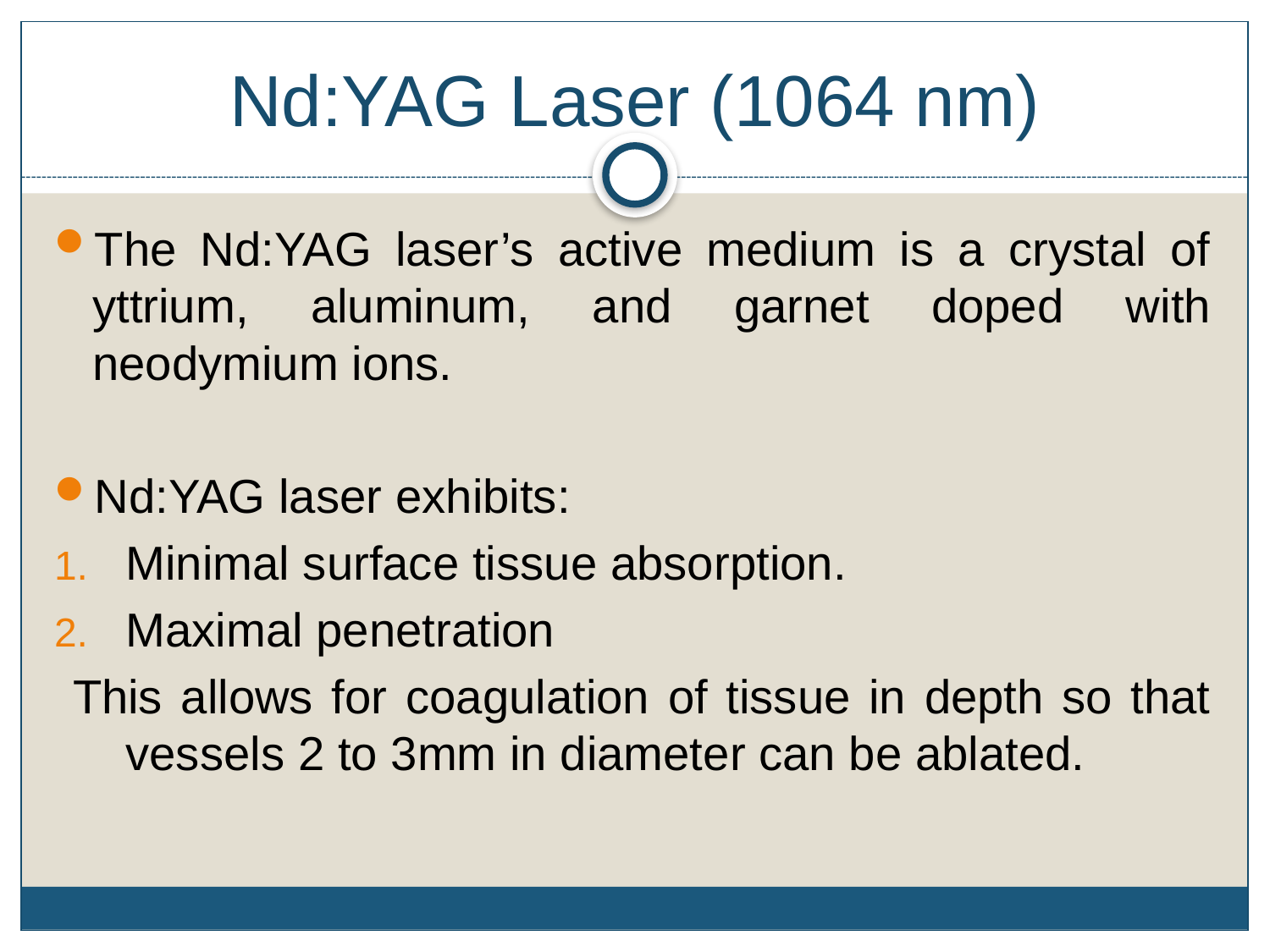

# Nd:YAG Laser (1064 nm)
The Nd:YAG laser’s active medium is a crystal of yttrium, aluminum, and garnet doped with neodymium ions.

Nd:YAG laser exhibits:
Minimal surface tissue absorption.
Maximal penetration
 This allows for coagulation of tissue in depth so that vessels 2 to 3mm in diameter can be ablated.